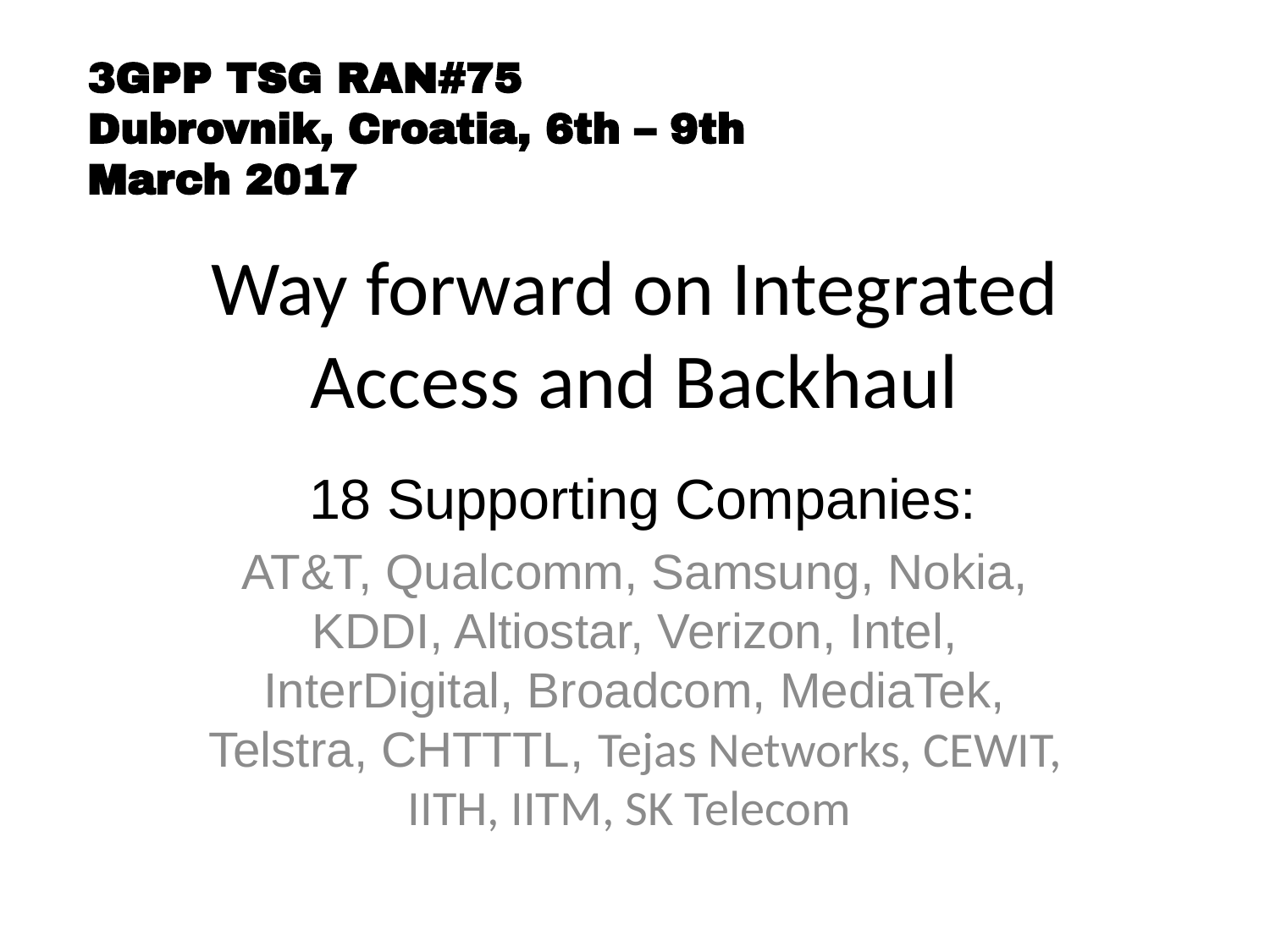

3GPP TSG RAN#75
Dubrovnik, Croatia, 6th – 9th March 2017
# Way forward on Integrated Access and Backhaul
 18 Supporting Companies:
AT&T, Qualcomm, Samsung, Nokia, KDDI, Altiostar, Verizon, Intel, InterDigital, Broadcom, MediaTek, Telstra, CHTTTL, Tejas Networks, CEWIT, IITH, IITM, SK Telecom